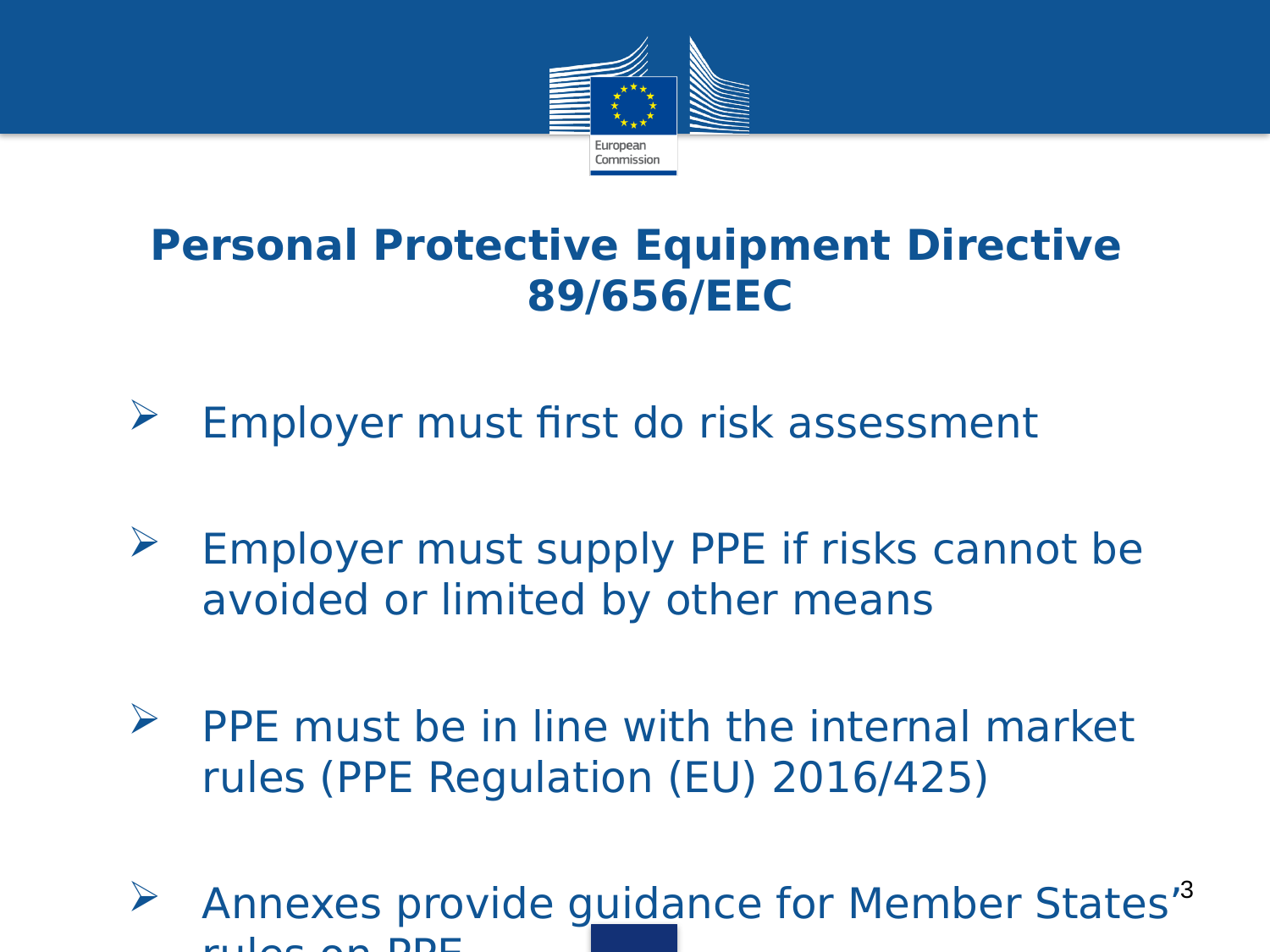

#
Personal Protective Equipment Directive 89/656/EEC

Employer must first do risk assessment

Employer must supply PPE if risks cannot be avoided or limited by other means

PPE must be in line with the internal market rules (PPE Regulation (EU) 2016/425)

Annexes provide guidance for Member States’ rules on PPE

3